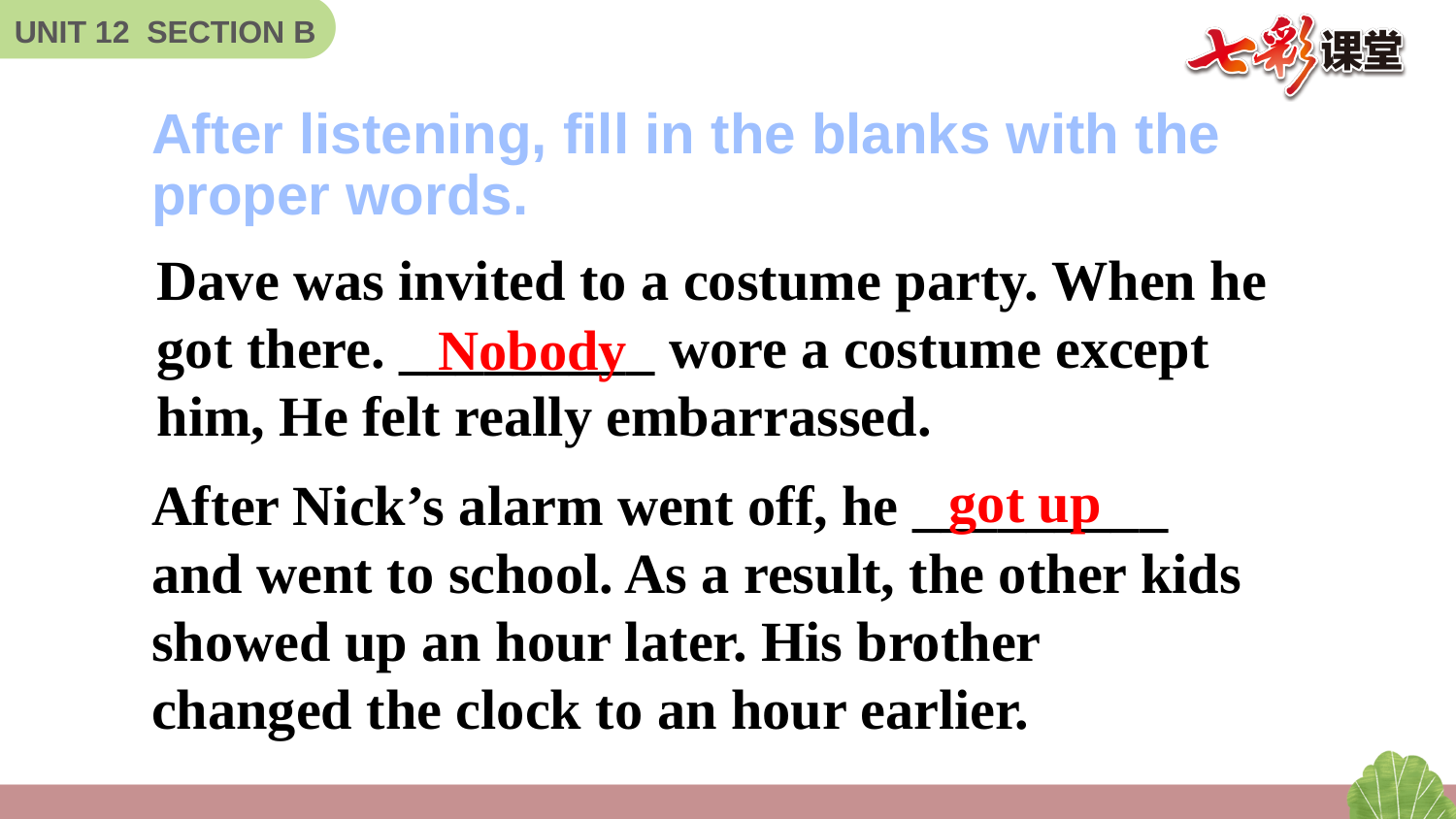

After listening, fill in the blanks with the proper words.
Dave was invited to a costume party. When he got there. _________ wore a costume except him, He felt really embarrassed.
Nobody
After Nick’s alarm went off, he _________  and went to school. As a result, the other kids showed up an hour later. His brother changed the clock to an hour earlier.
got up